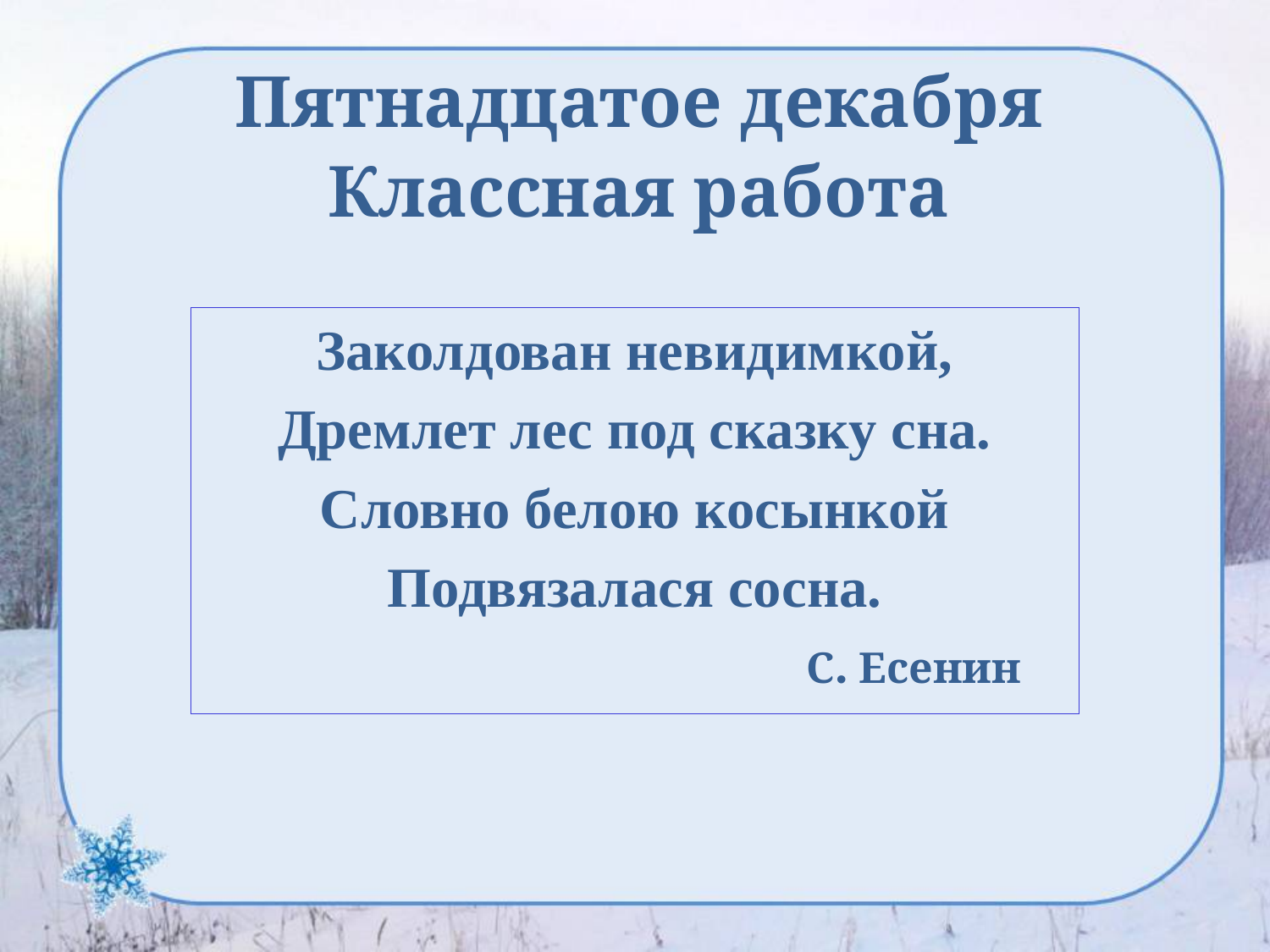

# Пятнадцатое декабря Классная работа
Заколдован невидимкой,
Дремлет лес под сказку сна.
Словно белою косынкой
Подвязалася сосна.
С. Есенин